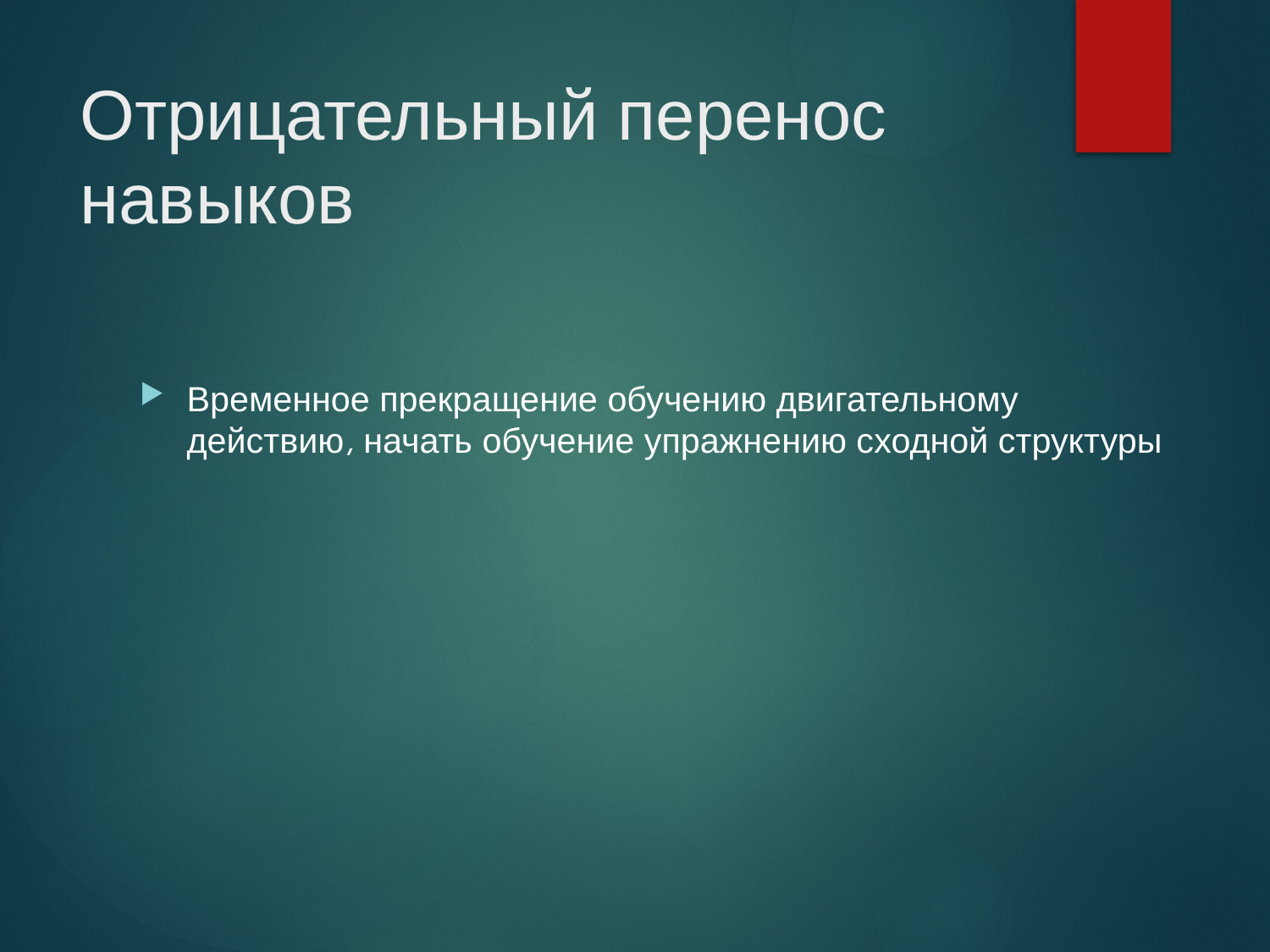

# Отрицательный перенос навыков
Временное прекращение обучению двигательному действию, начать обучение упражнению сходной структуры